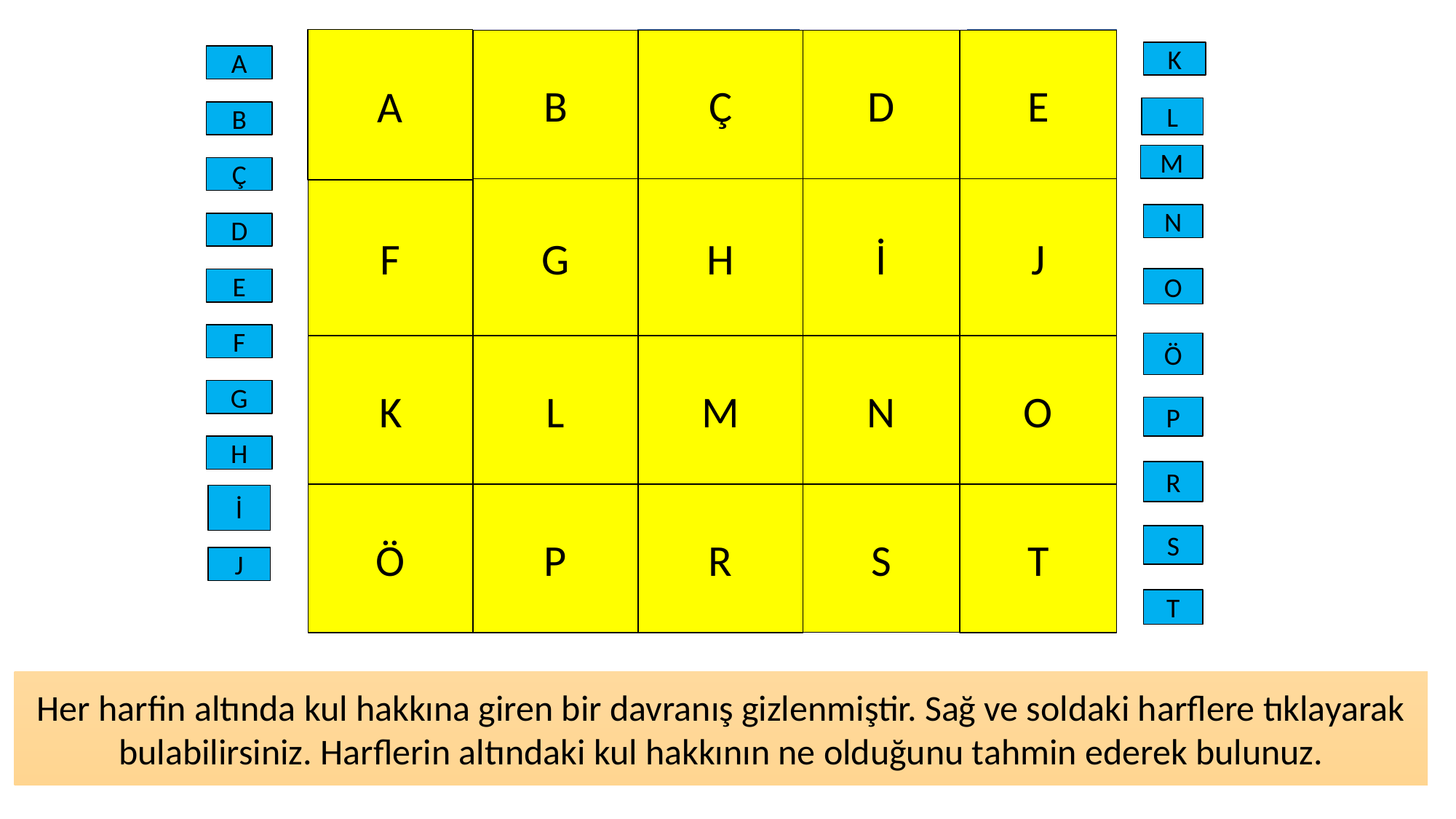

Çöpleri yer atmak
Dedikodu
A
B
Ç
D
E
Dedikodu
Boş
Alay etmek
K
A
L
B
M
Ç
F
G
H
İ
J
Gıybet
Boş
Hırsızlık
Boş
İftira
N
D
O
E
F
Lakap takmak
Komşuları rahatsız etmek
Boş
Ö
Boş
İftira
K
L
M
N
O
G
P
H
R
Boş
Özel hayatı araştırmak
Boş
Boş
Saldırganlık
Ö
P
R
S
T
İ
S
J
T
Her harfin altında kul hakkına giren bir davranış gizlenmiştir. Sağ ve soldaki harflere tıklayarak bulabilirsiniz. Harflerin altındaki kul hakkının ne olduğunu tahmin ederek bulunuz.